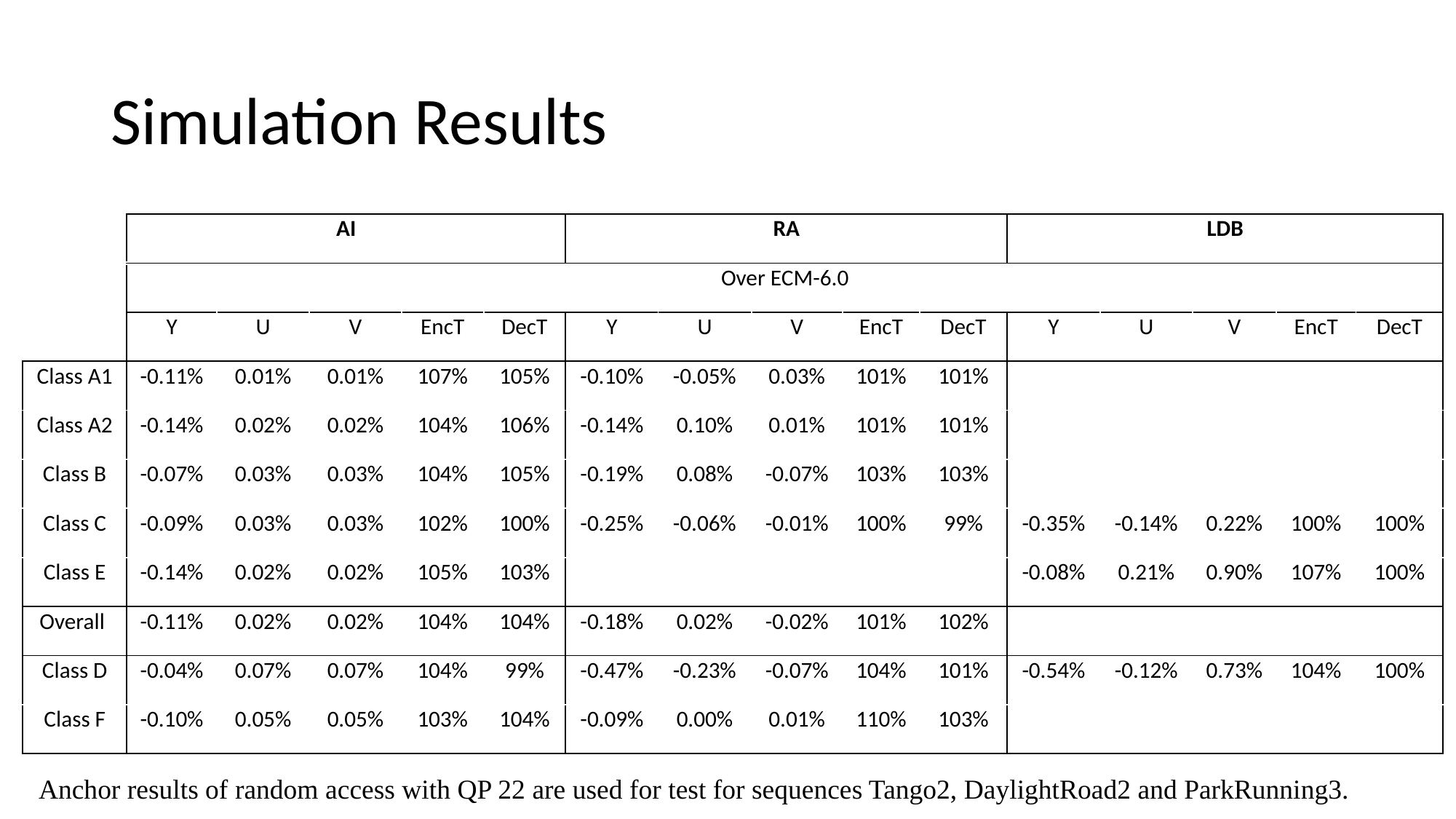

# Simulation Results
|  | AI |  |  |  |  | RA |  |  |  |  | LDB |  |  |  |  |
| --- | --- | --- | --- | --- | --- | --- | --- | --- | --- | --- | --- | --- | --- | --- | --- |
|  | Over ECM-6.0 |  |  |  |  |  |  |  |  |  |  |  |  |  |  |
|  | Y | U | V | EncT | DecT | Y | U | V | EncT | DecT | Y | U | V | EncT | DecT |
| Class A1 | -0.11% | 0.01% | 0.01% | 107% | 105% | -0.10% | -0.05% | 0.03% | 101% | 101% |  |  |  |  |  |
| Class A2 | -0.14% | 0.02% | 0.02% | 104% | 106% | -0.14% | 0.10% | 0.01% | 101% | 101% |  |  |  |  |  |
| Class B | -0.07% | 0.03% | 0.03% | 104% | 105% | -0.19% | 0.08% | -0.07% | 103% | 103% |  |  |  |  |  |
| Class C | -0.09% | 0.03% | 0.03% | 102% | 100% | -0.25% | -0.06% | -0.01% | 100% | 99% | -0.35% | -0.14% | 0.22% | 100% | 100% |
| Class E | -0.14% | 0.02% | 0.02% | 105% | 103% |  |  |  |  |  | -0.08% | 0.21% | 0.90% | 107% | 100% |
| Overall | -0.11% | 0.02% | 0.02% | 104% | 104% | -0.18% | 0.02% | -0.02% | 101% | 102% |  |  |  |  |  |
| Class D | -0.04% | 0.07% | 0.07% | 104% | 99% | -0.47% | -0.23% | -0.07% | 104% | 101% | -0.54% | -0.12% | 0.73% | 104% | 100% |
| Class F | -0.10% | 0.05% | 0.05% | 103% | 104% | -0.09% | 0.00% | 0.01% | 110% | 103% |  |  |  |  |  |
Anchor results of random access with QP 22 are used for test for sequences Tango2, DaylightRoad2 and ParkRunning3.